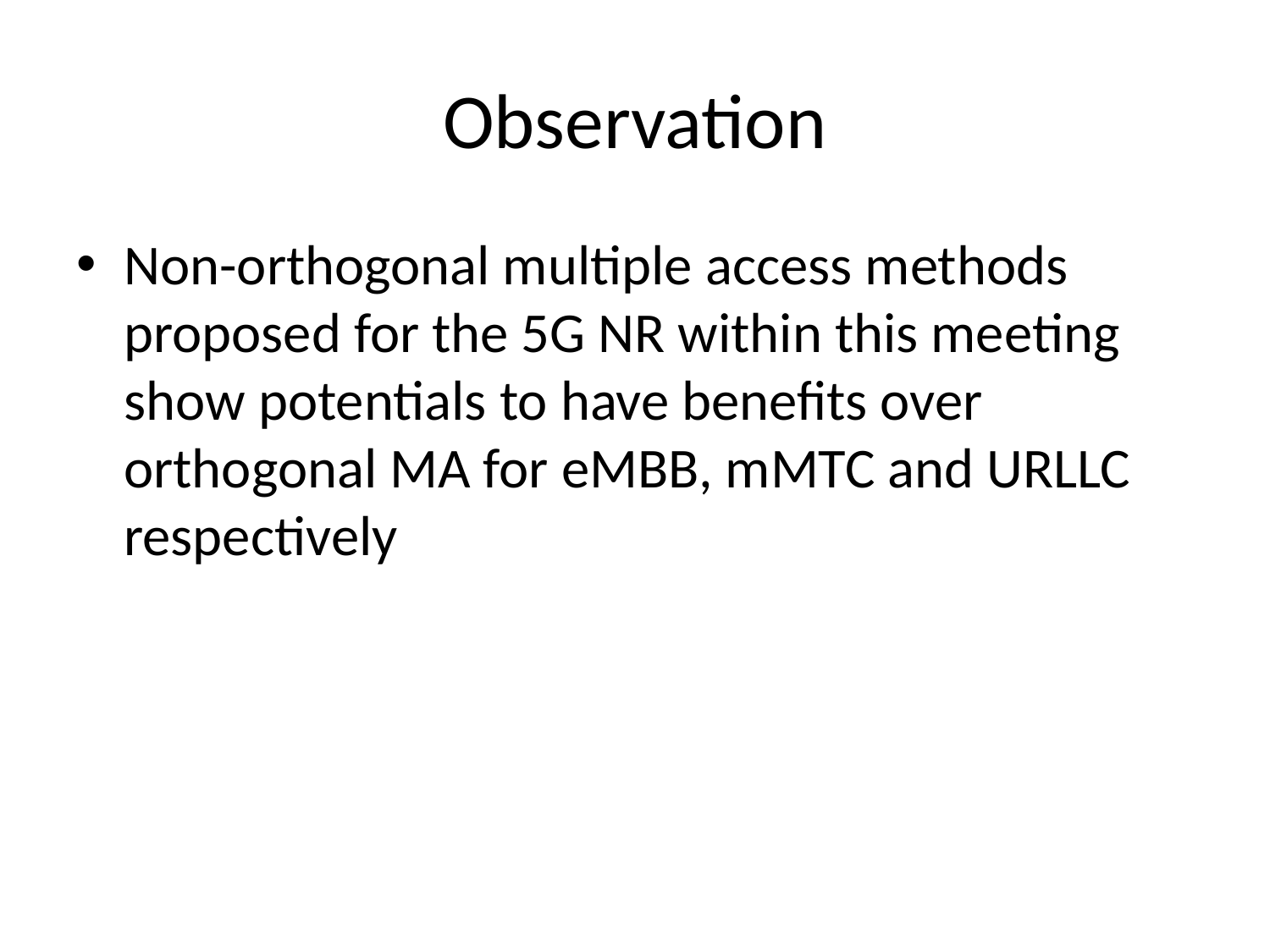

# Observation
Non-orthogonal multiple access methods proposed for the 5G NR within this meeting show potentials to have benefits over orthogonal MA for eMBB, mMTC and URLLC respectively